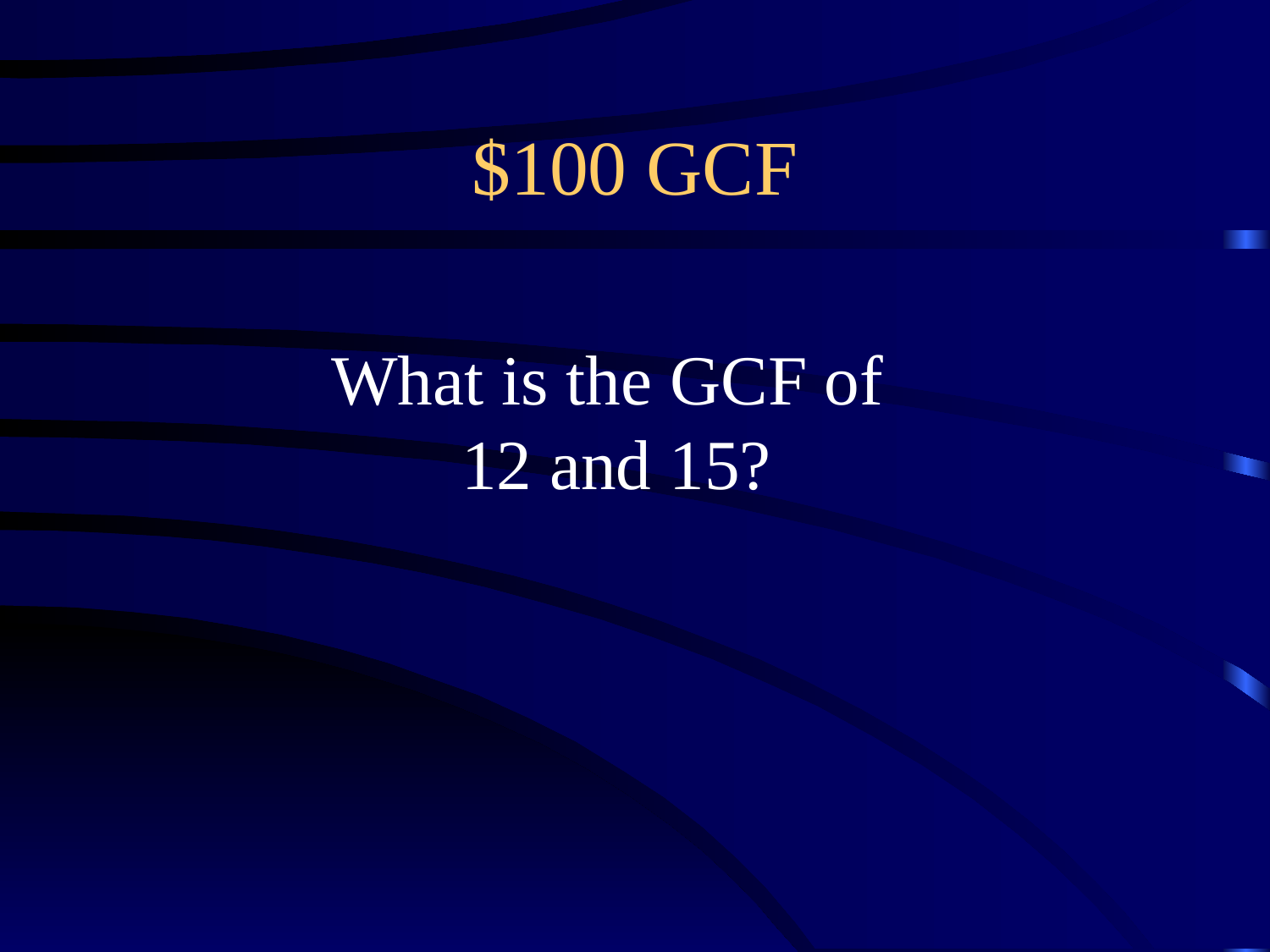

# $100 GCF
What is the GCF of
12 and 15?